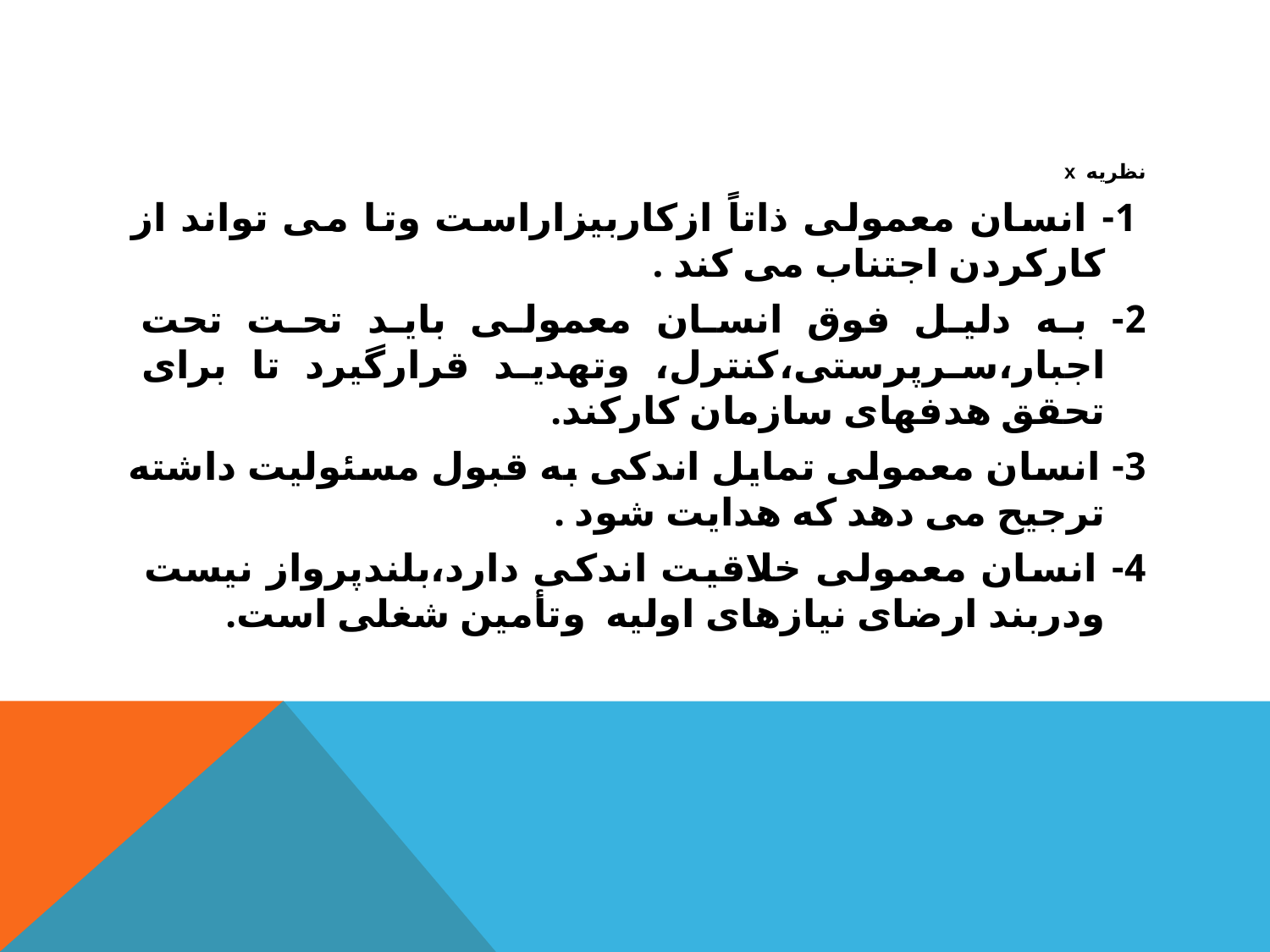

نظریه  x
 1- انسان معمولی ذاتاً ازکاربیزاراست وتا می تواند از کارکردن اجتناب می کند .
2- به دلیل فوق انسان معمولی باید تحت تحت اجبار،سرپرستی،کنترل، وتهدید قرارگیرد تا برای تحقق هدفهای سازمان کارکند.
3- انسان معمولی تمایل اندکی به قبول مسئولیت داشته ترجیح می دهد که هدایت شود .
4- انسان معمولی خلاقیت اندکی دارد،بلندپرواز نیست  ودربند ارضای نیازهای اولیه  وتأمین شغلی است.